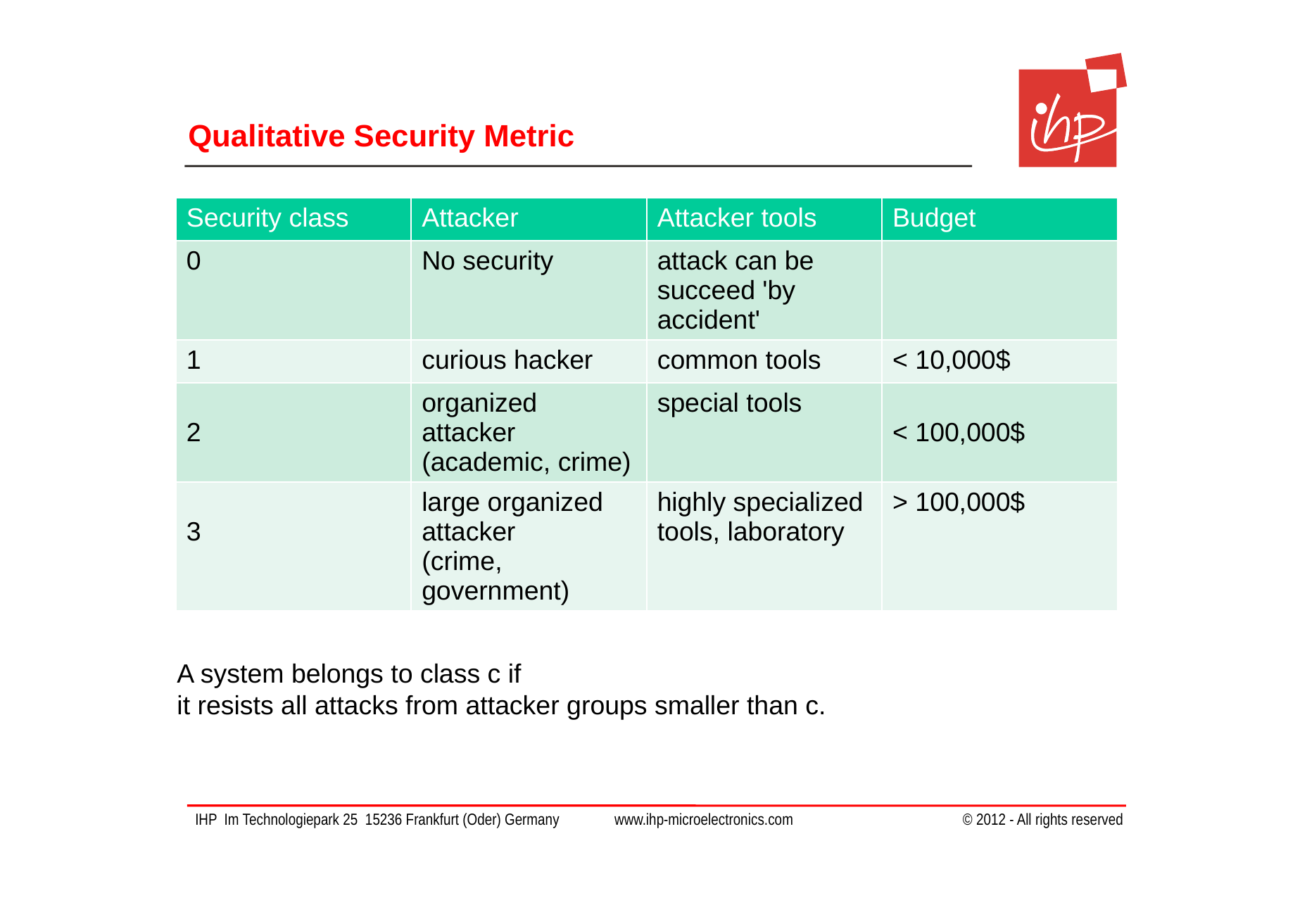

# Qualitative Security Metric
| Security class | Attacker | Attacker tools | Budget |
| --- | --- | --- | --- |
| 0 | No security | attack can be succeed 'by accident' |  |
| 1 | curious hacker | common tools | < 10,000$ |
| 2 | organized attacker (academic, crime) | special tools | < 100,000$ |
| 3 | large organized attacker (crime, government) | highly specialized tools, laboratory | > 100,000$ |
A system belongs to class c if
it resists all attacks from attacker groups smaller than c.